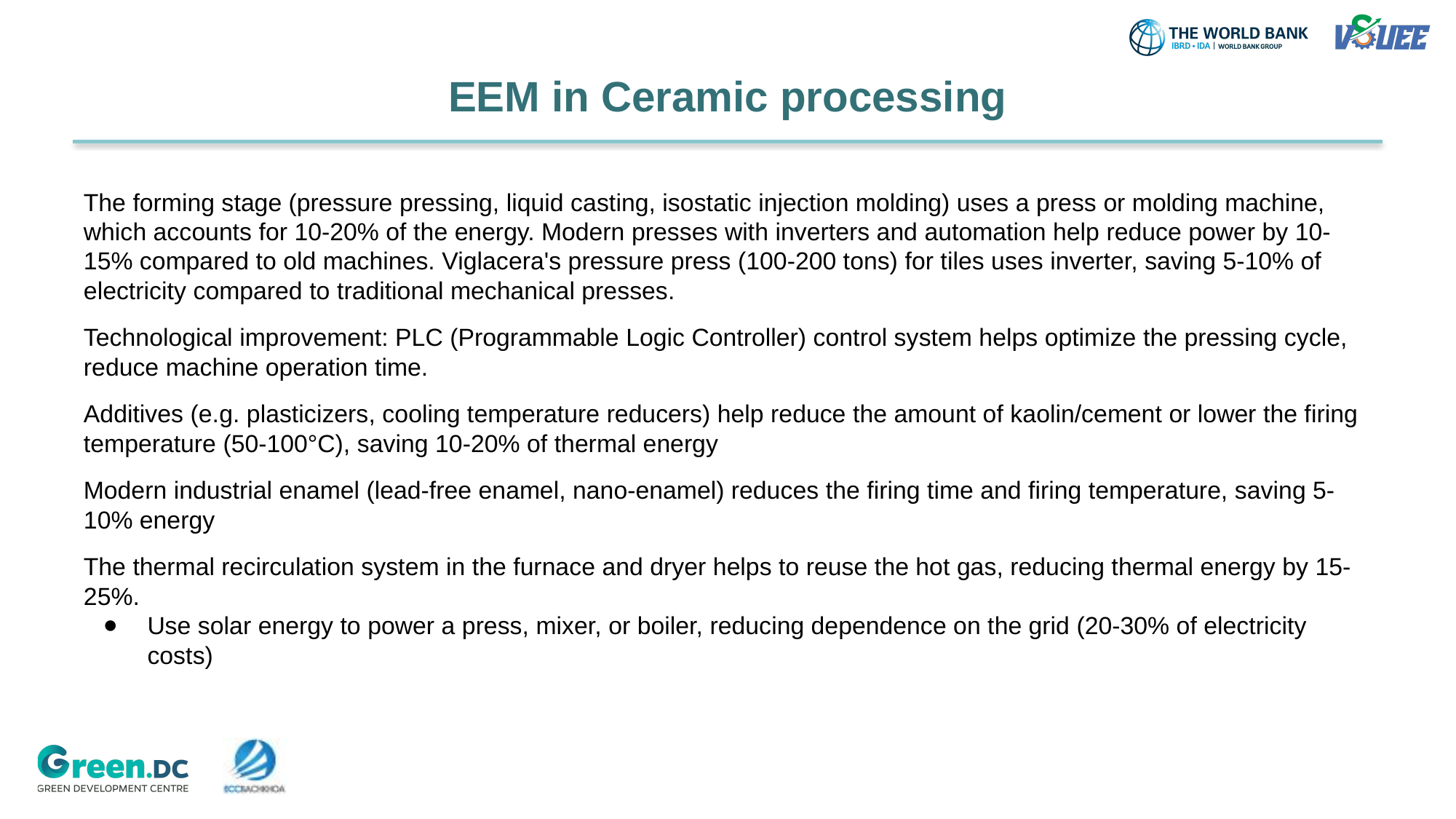

# EEM in Ceramic processing
The forming stage (pressure pressing, liquid casting, isostatic injection molding) uses a press or molding machine, which accounts for 10-20% of the energy. Modern presses with inverters and automation help reduce power by 10-15% compared to old machines. Viglacera's pressure press (100-200 tons) for tiles uses inverter, saving 5-10% of electricity compared to traditional mechanical presses.
Technological improvement: PLC (Programmable Logic Controller) control system helps optimize the pressing cycle, reduce machine operation time.
Additives (e.g. plasticizers, cooling temperature reducers) help reduce the amount of kaolin/cement or lower the firing temperature (50-100°C), saving 10-20% of thermal energy
Modern industrial enamel (lead-free enamel, nano-enamel) reduces the firing time and firing temperature, saving 5-10% energy
The thermal recirculation system in the furnace and dryer helps to reuse the hot gas, reducing thermal energy by 15-25%.
Use solar energy to power a press, mixer, or boiler, reducing dependence on the grid (20-30% of electricity costs)